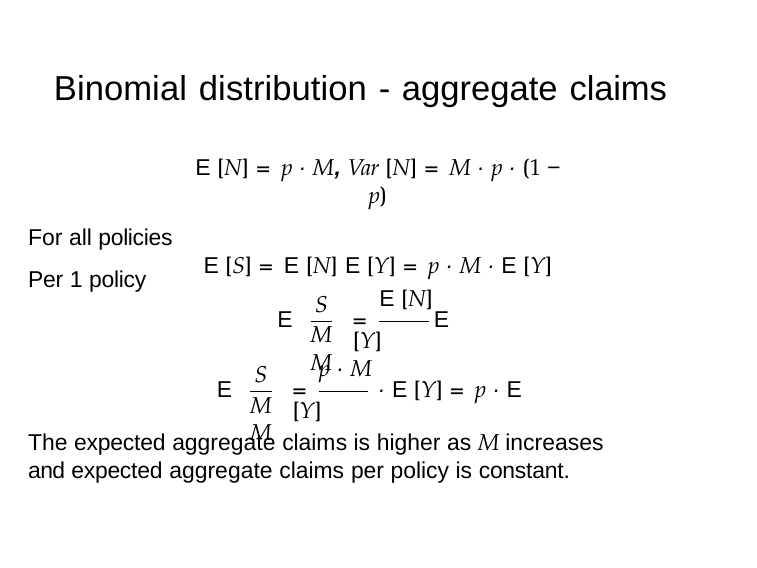

# Binomial distribution - aggregate claims
E [N] = p · M, Var [N] = M · p · (1 − p)
For all policies
E [S] = E [N] E [Y] = p · M · E [Y]
Per 1 policy

S
E [N]
=	E [Y]
E
M	M

S
p · M
=	· E [Y] = p · E [Y]
E
M	M

The expected aggregate claims is higher as M increases and expected aggregate claims per policy is constant.